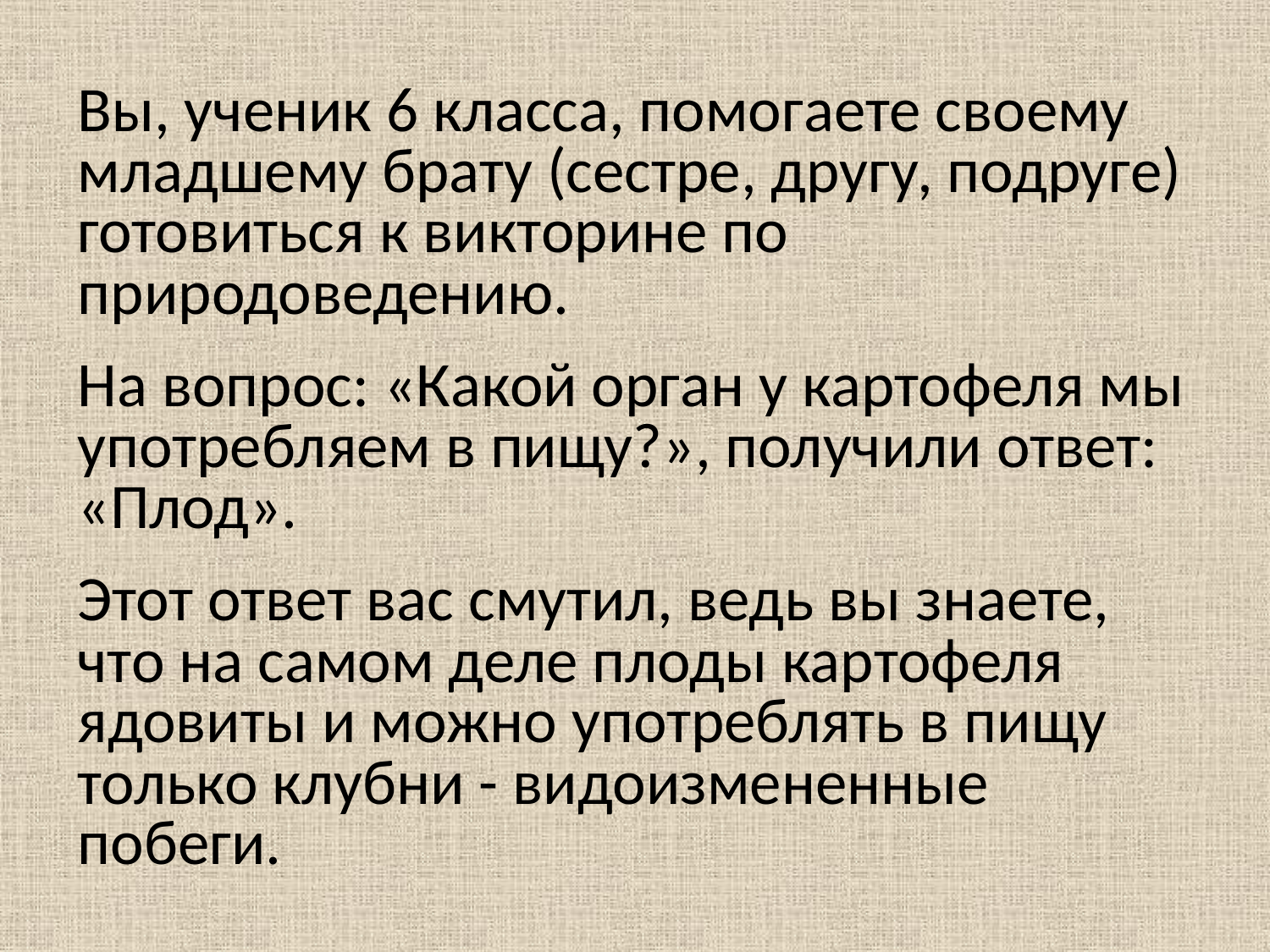

Вы, ученик 6 класса, помогаете своему младшему брату (сестре, другу, подруге) готовиться к викторине по природоведению.
На вопрос: «Какой орган у картофеля мы употребляем в пищу?», получили ответ: «Плод».
Этот ответ вас смутил, ведь вы знаете, что на самом деле плоды картофеля ядовиты и можно употреблять в пищу только клубни - видоизмененные побеги.